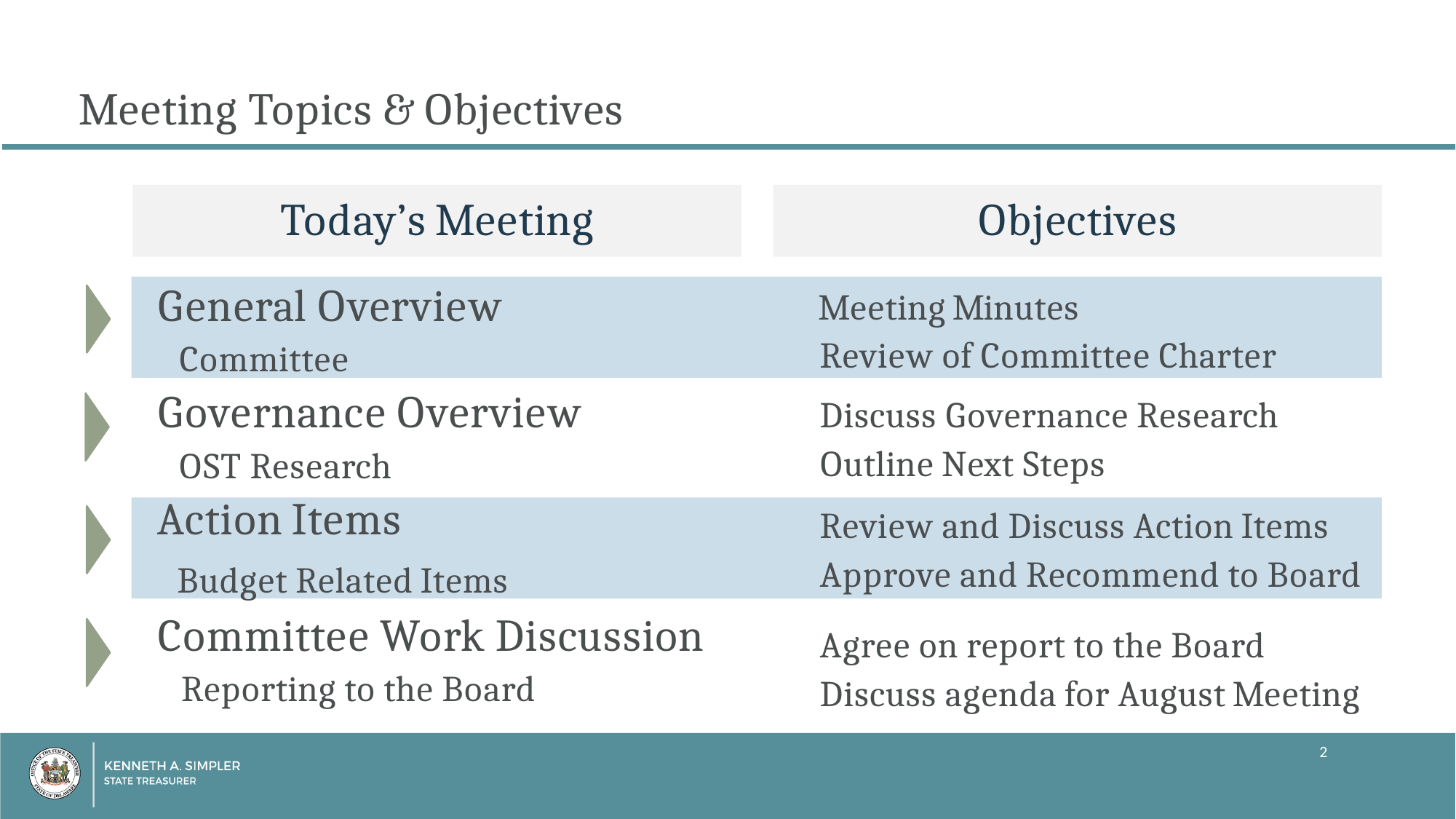

Meeting Topics & Objectives
Objectives
Today’s Meeting

General Overview
Committee
Governance Overview
OST Research
Action Items
  Budget Related Items
Committee Work Discussion
   Reporting to the Board

Meeting Minutes
Review of Committee Charter

Discuss Governance Research
Outline Next Steps

Review and Discuss Action Items
Approve and Recommend to Board

Agree on report to the Board
Discuss agenda for August Meeting

2